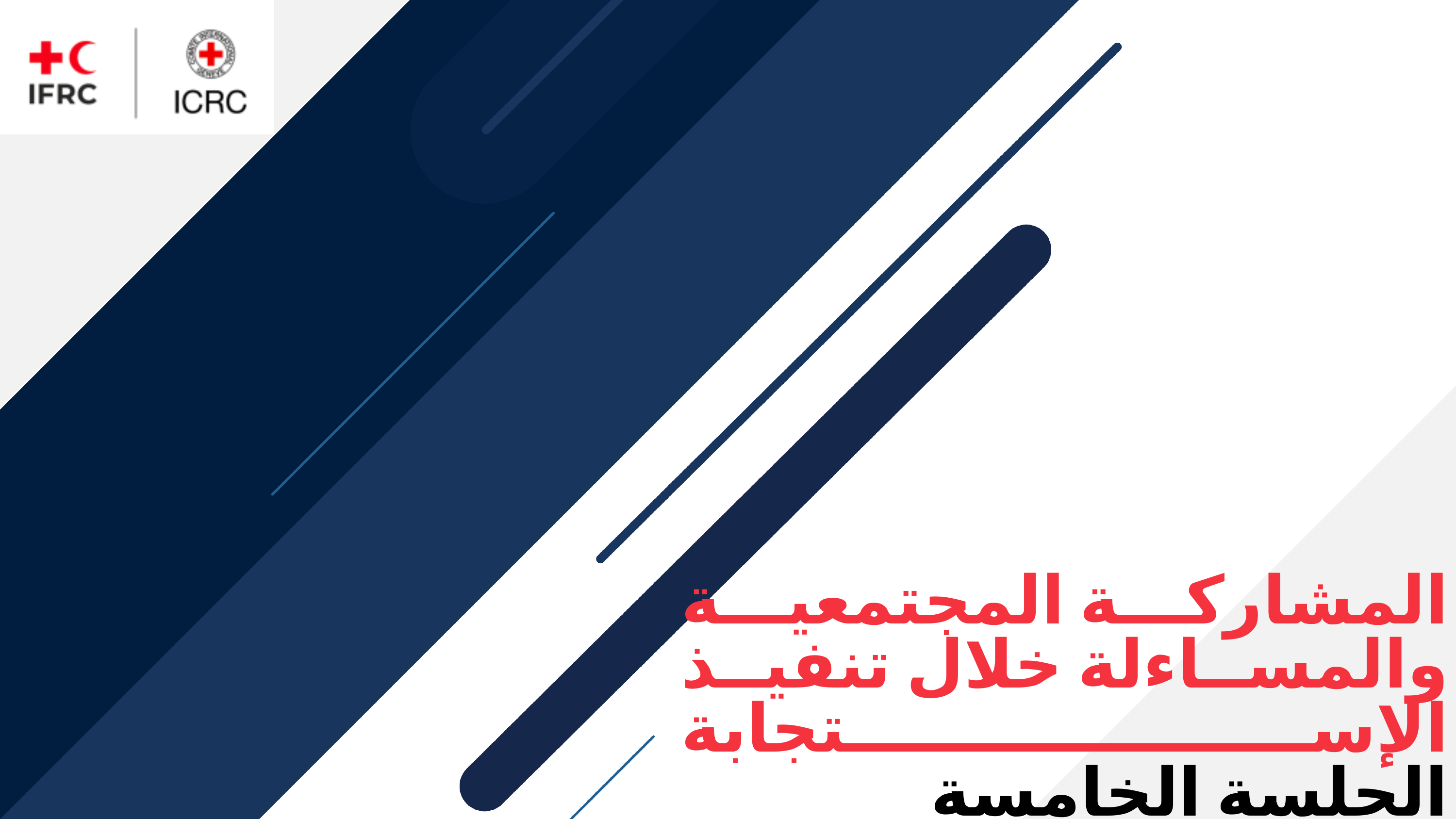

# المشاركة المجتمعية والمساءلة خلال تنفيذ الإستجابة الجلسة الخامسة